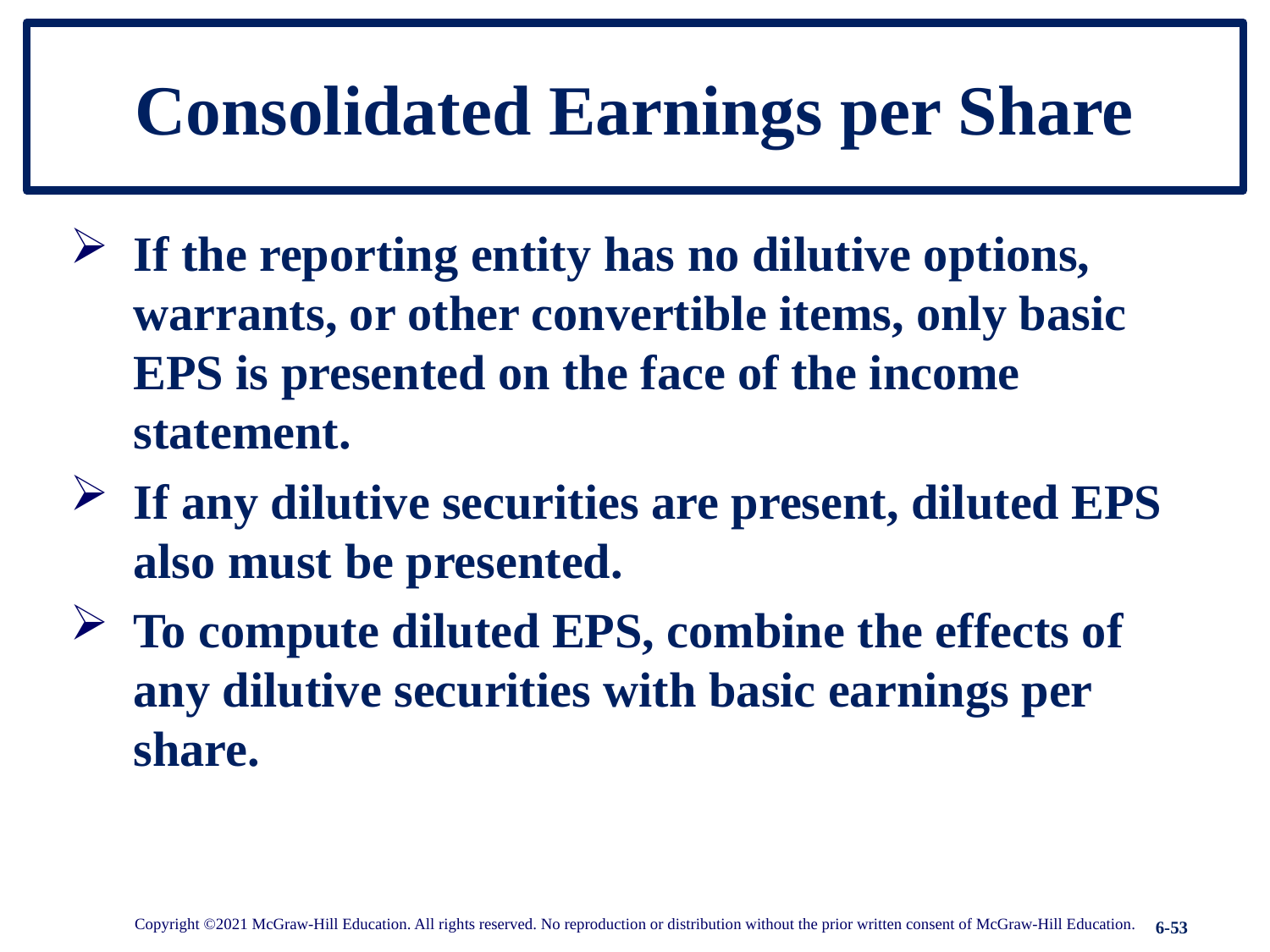

# Consolidated Earnings per Share
If the reporting entity has no dilutive options, warrants, or other convertible items, only basic EPS is presented on the face of the income statement.
If any dilutive securities are present, diluted EPS also must be presented.
To compute diluted EPS, combine the effects of any dilutive securities with basic earnings per share.
Copyright ©2021 McGraw-Hill Education. All rights reserved. No reproduction or distribution without the prior written consent of McGraw-Hill Education.
6-53